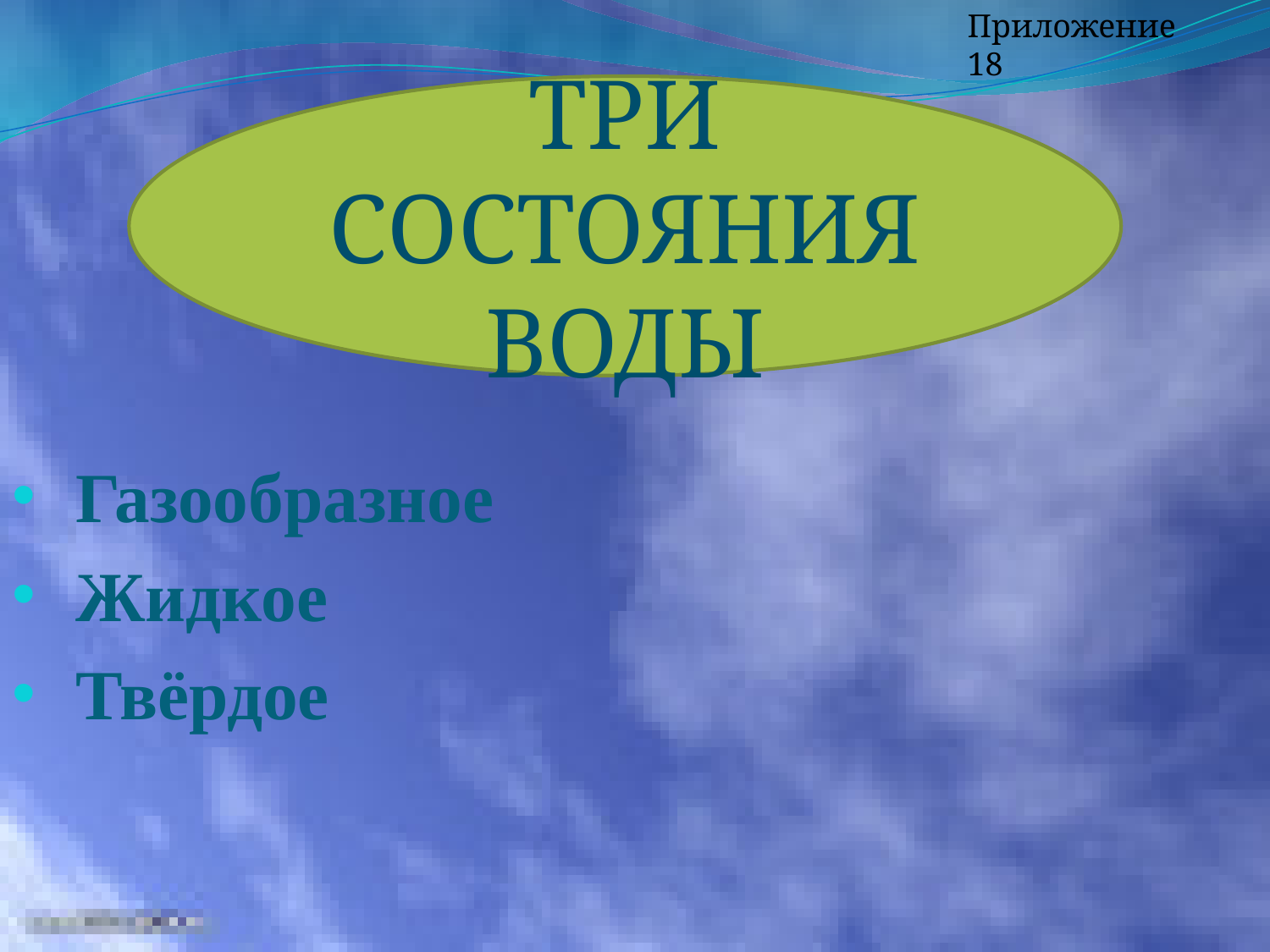

Приложение 18
ТРИ СОСТОЯНИЯ ВОДЫ
#
Газообразное
Жидкое
Твёрдое